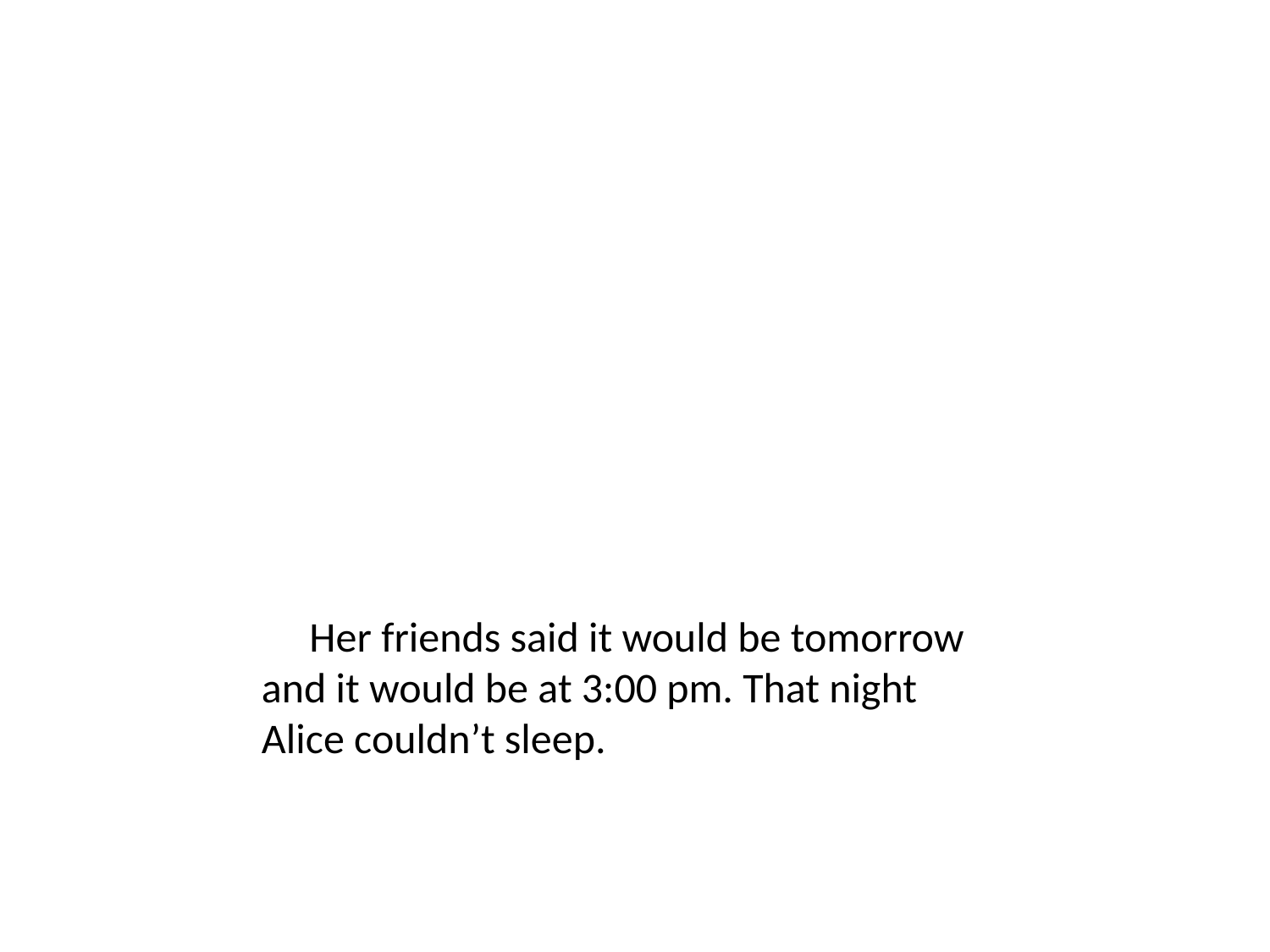

Her friends said it would be tomorrow and it would be at 3:00 pm. That night Alice couldn’t sleep.